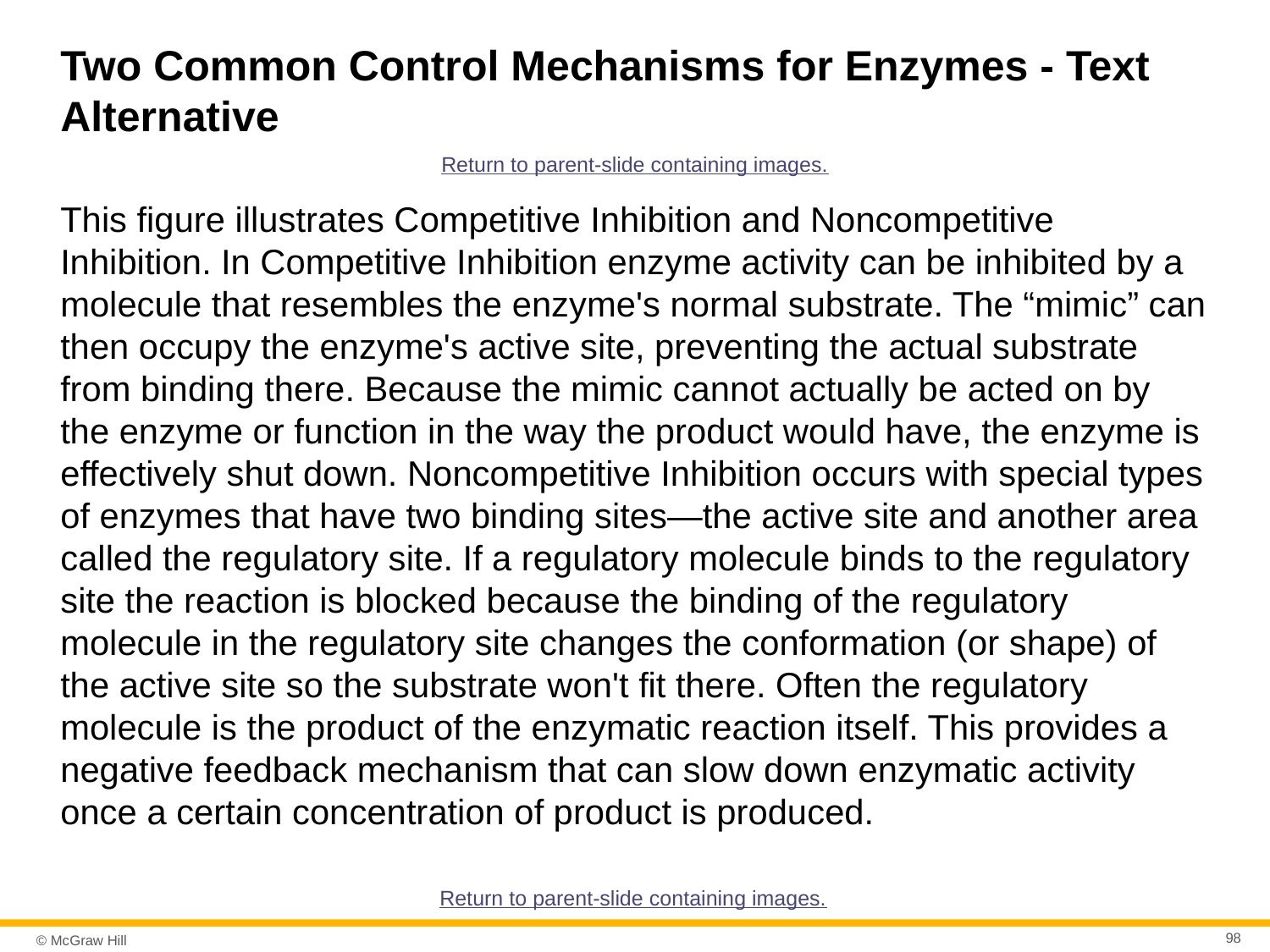

# Two Common Control Mechanisms for Enzymes - Text Alternative
Return to parent-slide containing images.
This figure illustrates Competitive Inhibition and Noncompetitive Inhibition. In Competitive Inhibition enzyme activity can be inhibited by a molecule that resembles the enzyme's normal substrate. The “mimic” can then occupy the enzyme's active site, preventing the actual substrate from binding there. Because the mimic cannot actually be acted on by the enzyme or function in the way the product would have, the enzyme is effectively shut down. Noncompetitive Inhibition occurs with special types of enzymes that have two binding sites—the active site and another area called the regulatory site. If a regulatory molecule binds to the regulatory site the reaction is blocked because the binding of the regulatory molecule in the regulatory site changes the conformation (or shape) of the active site so the substrate won't fit there. Often the regulatory molecule is the product of the enzymatic reaction itself. This provides a negative feedback mechanism that can slow down enzymatic activity once a certain concentration of product is produced.
Return to parent-slide containing images.